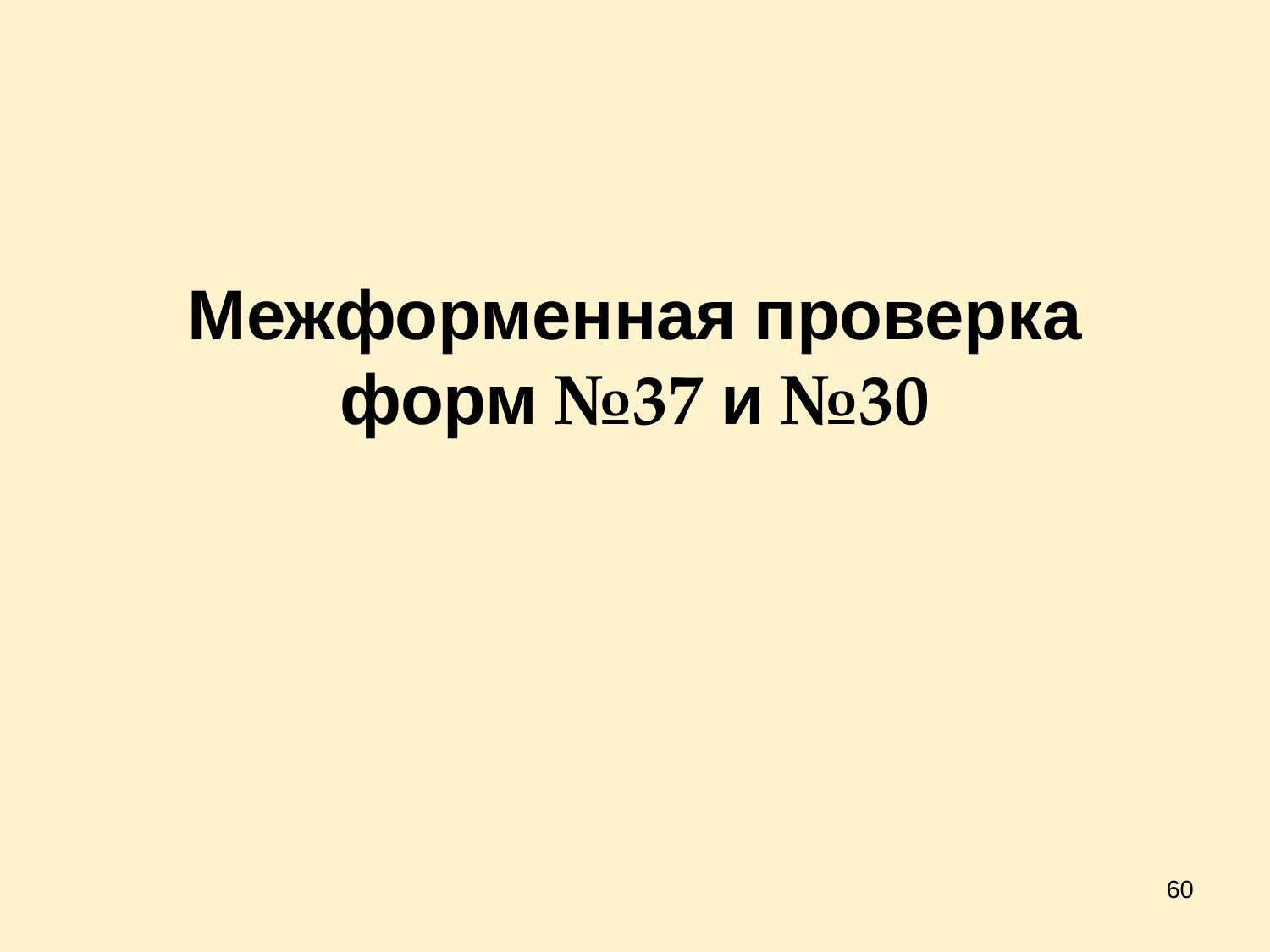

# Межформенная проверка форм №37 и №30

60